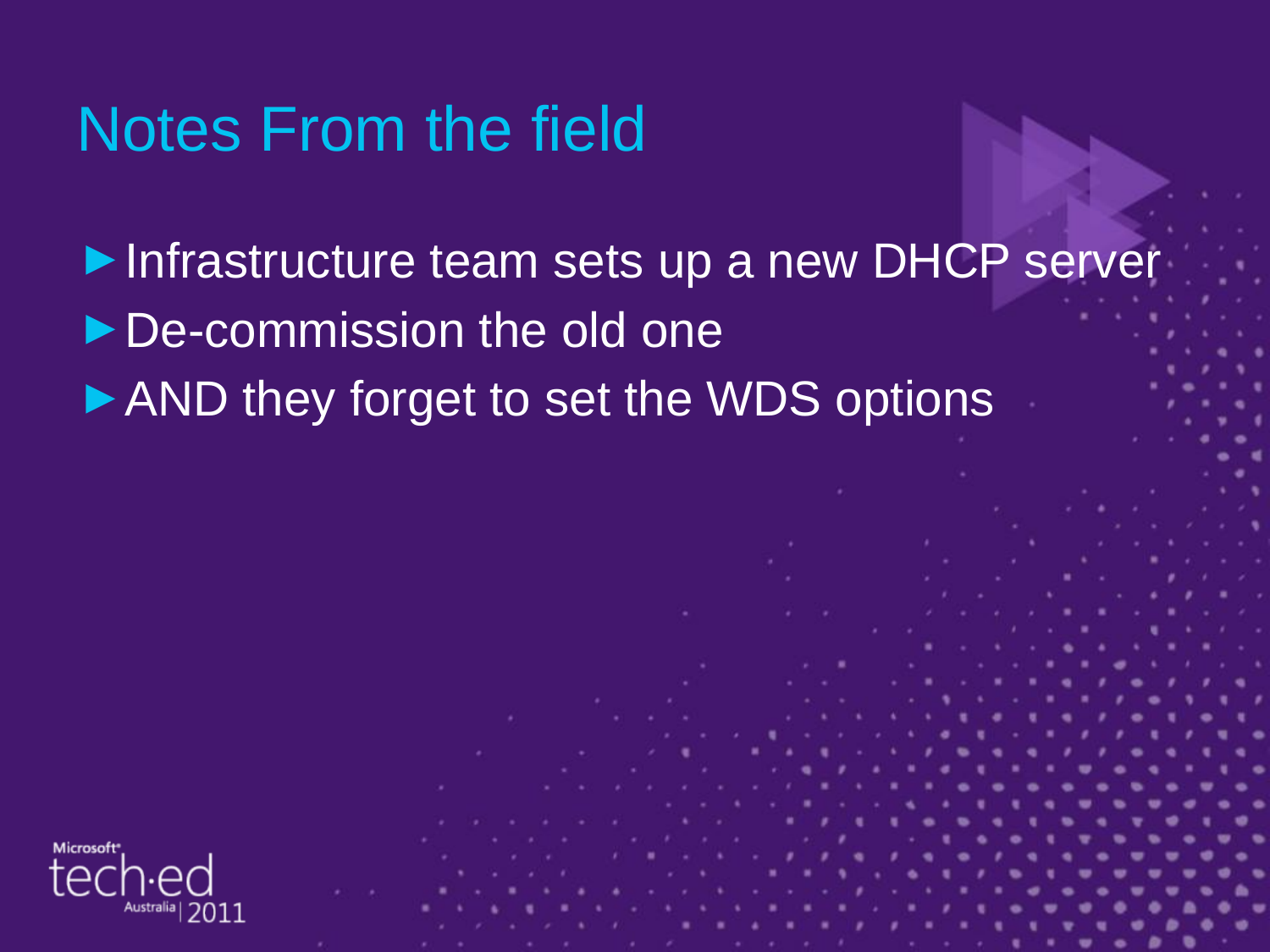

# Notes From the field
Infrastructure team sets up a new DHCP server
De-commission the old one
AND they forget to set the WDS options